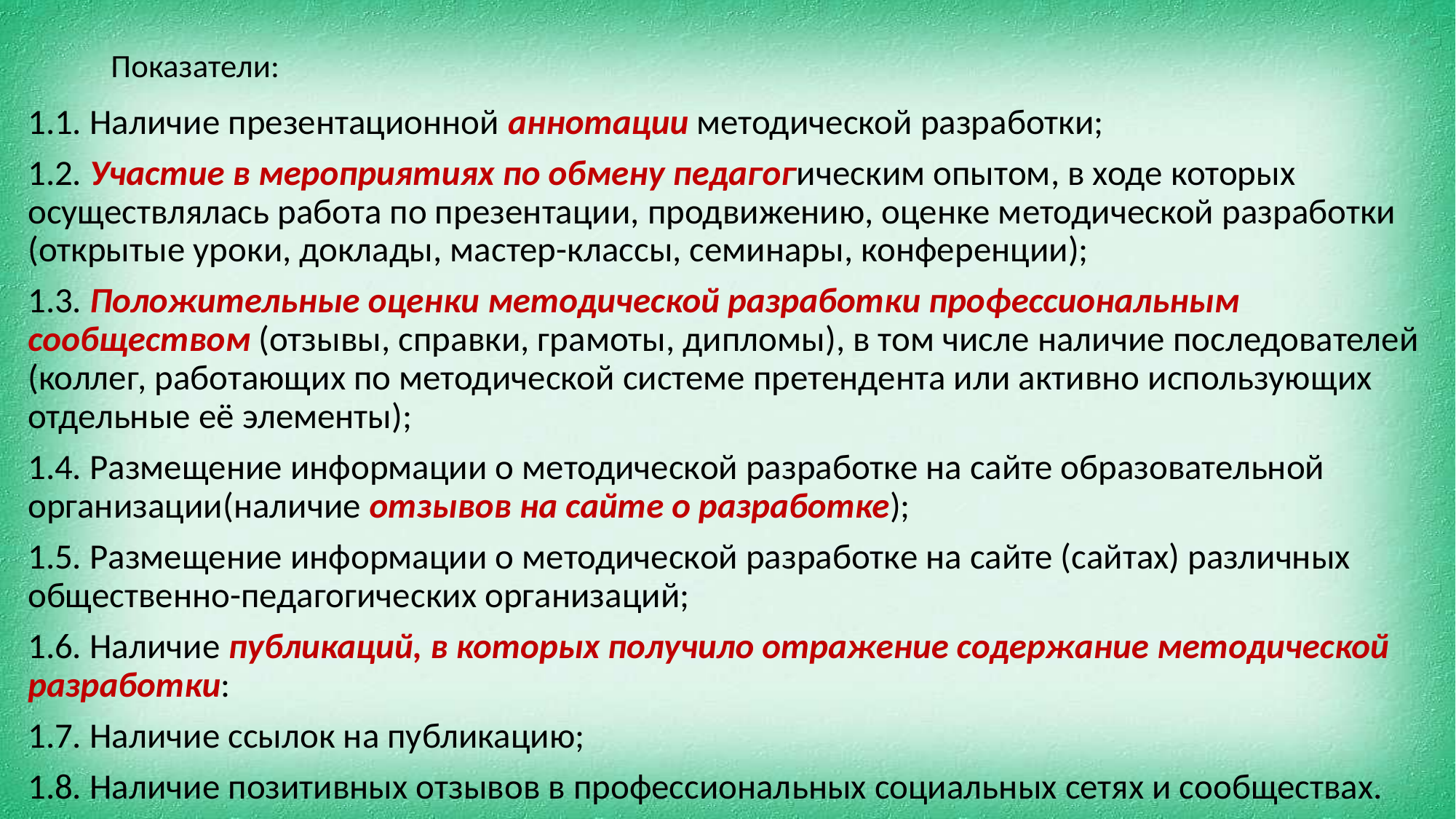

# Показатели:
1.1. Наличие презентационной аннотации методической разработки;
1.2. Участие в мероприятиях по обмену педагогическим опытом, в ходе которых осуществлялась работа по презентации, продвижению, оценке методической разработки (открытые уроки, доклады, мастер-классы, семинары, конференции);
1.3. Положительные оценки методической разработки профессиональным сообществом (отзывы, справки, грамоты, дипломы), в том числе наличие последователей (коллег, работающих по методической системе претендента или активно использующих отдельные её элементы);
1.4. Размещение информации о методической разработке на сайте образовательной организации(наличие отзывов на сайте о разработке);
1.5. Размещение информации о методической разработке на сайте (сайтах) различных общественно-педагогических организаций;
1.6. Наличие публикаций, в которых получило отражение содержание методической разработки:
1.7. Наличие ссылок на публикацию;
1.8. Наличие позитивных отзывов в профессиональных социальных сетях и сообществах.